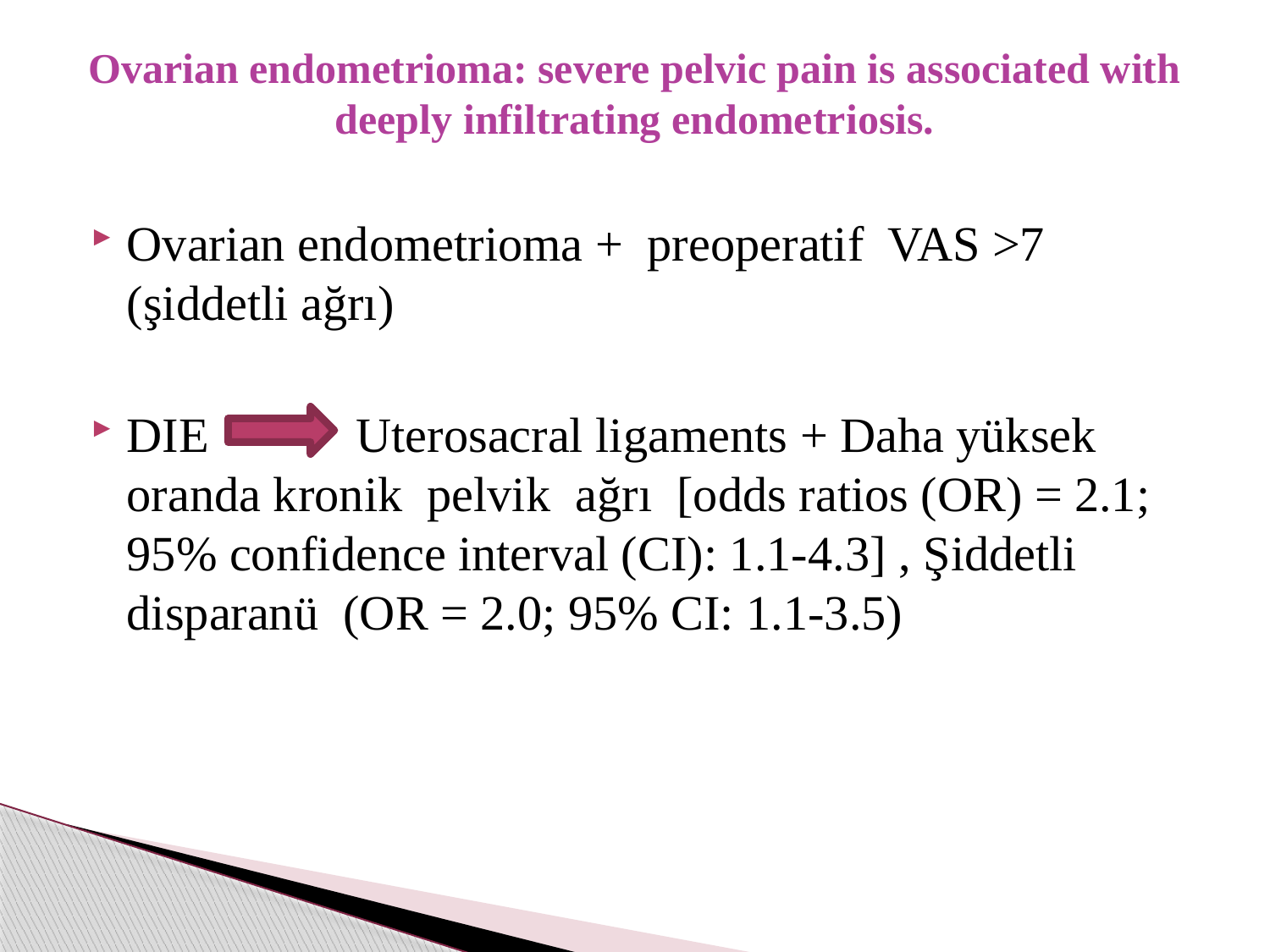

# Ovarian endometrioma: severe pelvic pain is associated with deeply infiltrating endometriosis.
Ovarian endometrioma +  preoperatif  VAS >7 (şiddetli ağrı)

DIE            Uterosacral ligaments + Daha yüksek  oranda kronik  pelvik  ağrı  [odds ratios (OR) = 2.1; 95% confidence interval (CI): 1.1-4.3] , Şiddetli disparanü  (OR = 2.0; 95% CI: 1.1-3.5)